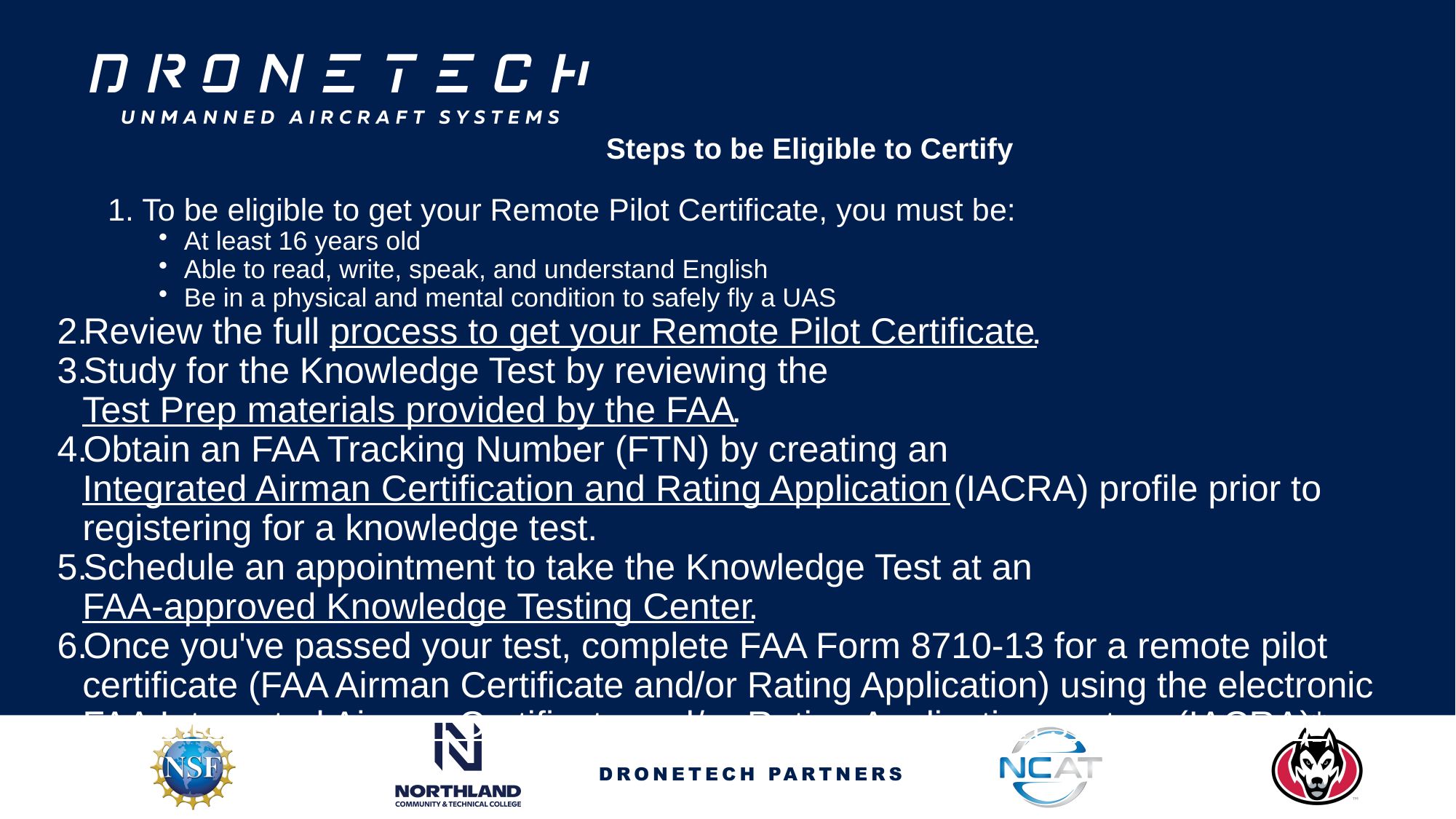

# Steps to be Eligible to Certify
1. To be eligible to get your Remote Pilot Certificate, you must be:
At least 16 years old
Able to read, write, speak, and understand English
Be in a physical and mental condition to safely fly a UAS
Review the full process to get your Remote Pilot Certificate.
Study for the Knowledge Test by reviewing the Test Prep materials provided by the FAA.
Obtain an FAA Tracking Number (FTN) by creating an Integrated Airman Certification and Rating Application (IACRA) profile prior to registering for a knowledge test.
Schedule an appointment to take the Knowledge Test at an FAA-approved Knowledge Testing Center.
Once you've passed your test, complete FAA Form 8710-13 for a remote pilot certificate (FAA Airman Certificate and/or Rating Application) using the electronic FAA Integrated Airman Certificate and/or Rating Application system (IACRA)*